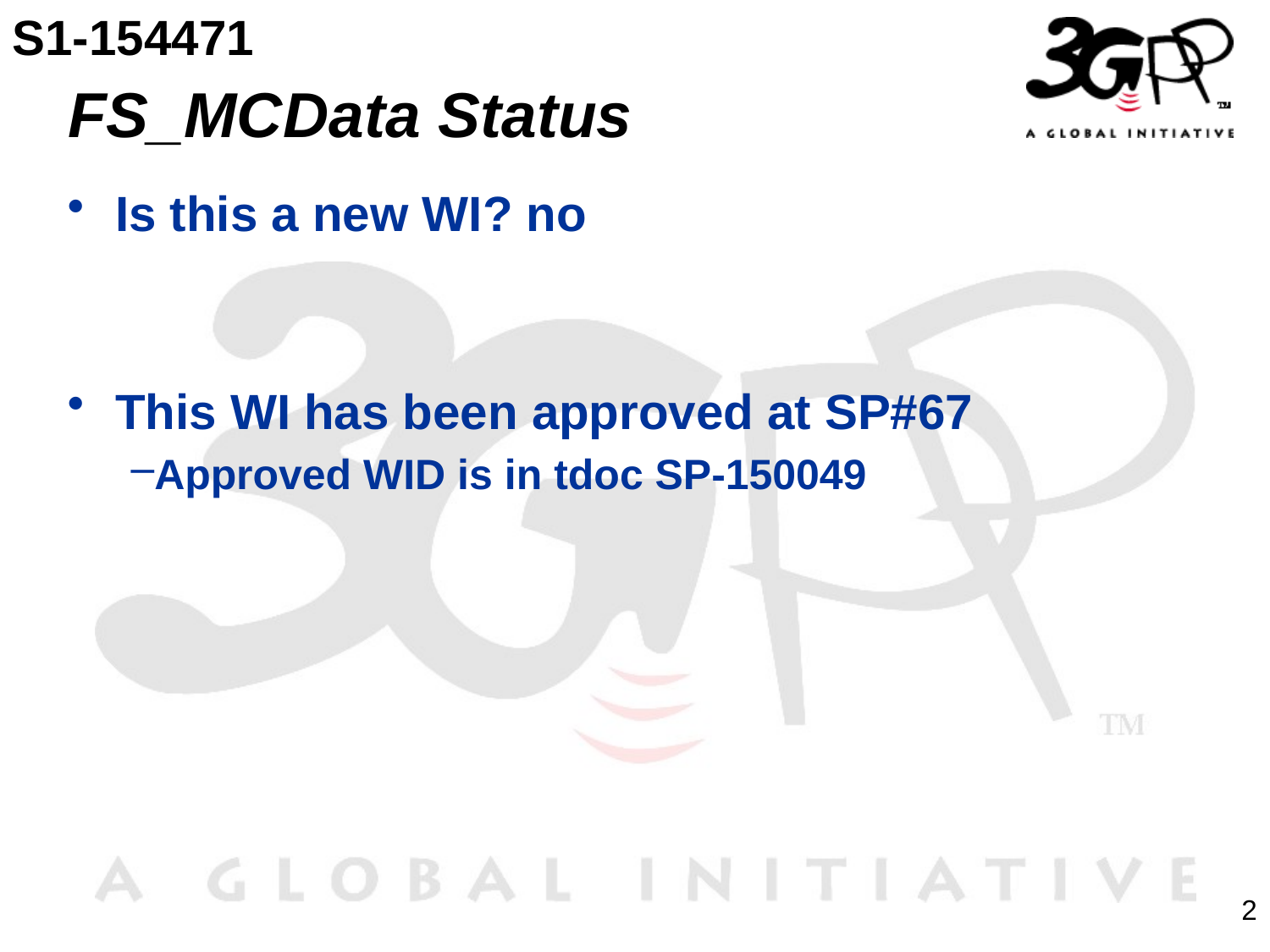

S1-154471
# FS_MCData Status
Is this a new WI? no

This WI has been approved at SP#67
Approved WID is in tdoc SP-150049
2